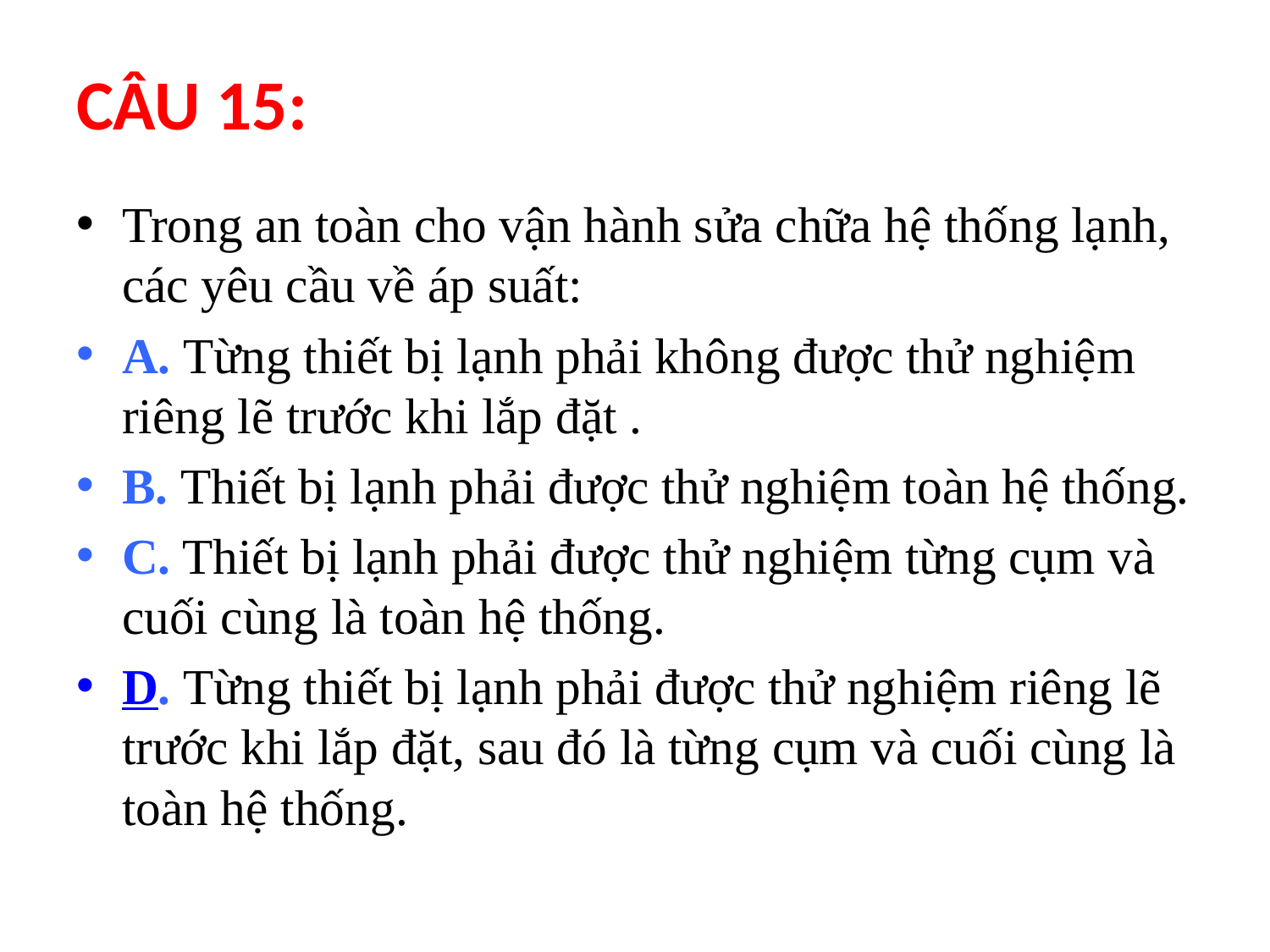

# CÂU 15:
Trong an toàn cho vận hành sửa chữa hệ thống lạnh, các yêu cầu về áp suất:
A. Từng thiết bị lạnh phải không được thử nghiệm riêng lẽ trước khi lắp đặt .
B. Thiết bị lạnh phải được thử nghiệm toàn hệ thống.
C. Thiết bị lạnh phải được thử nghiệm từng cụm và cuối cùng là toàn hệ thống.
D. Từng thiết bị lạnh phải được thử nghiệm riêng lẽ trước khi lắp đặt, sau đó là từng cụm và cuối cùng là toàn hệ thống.